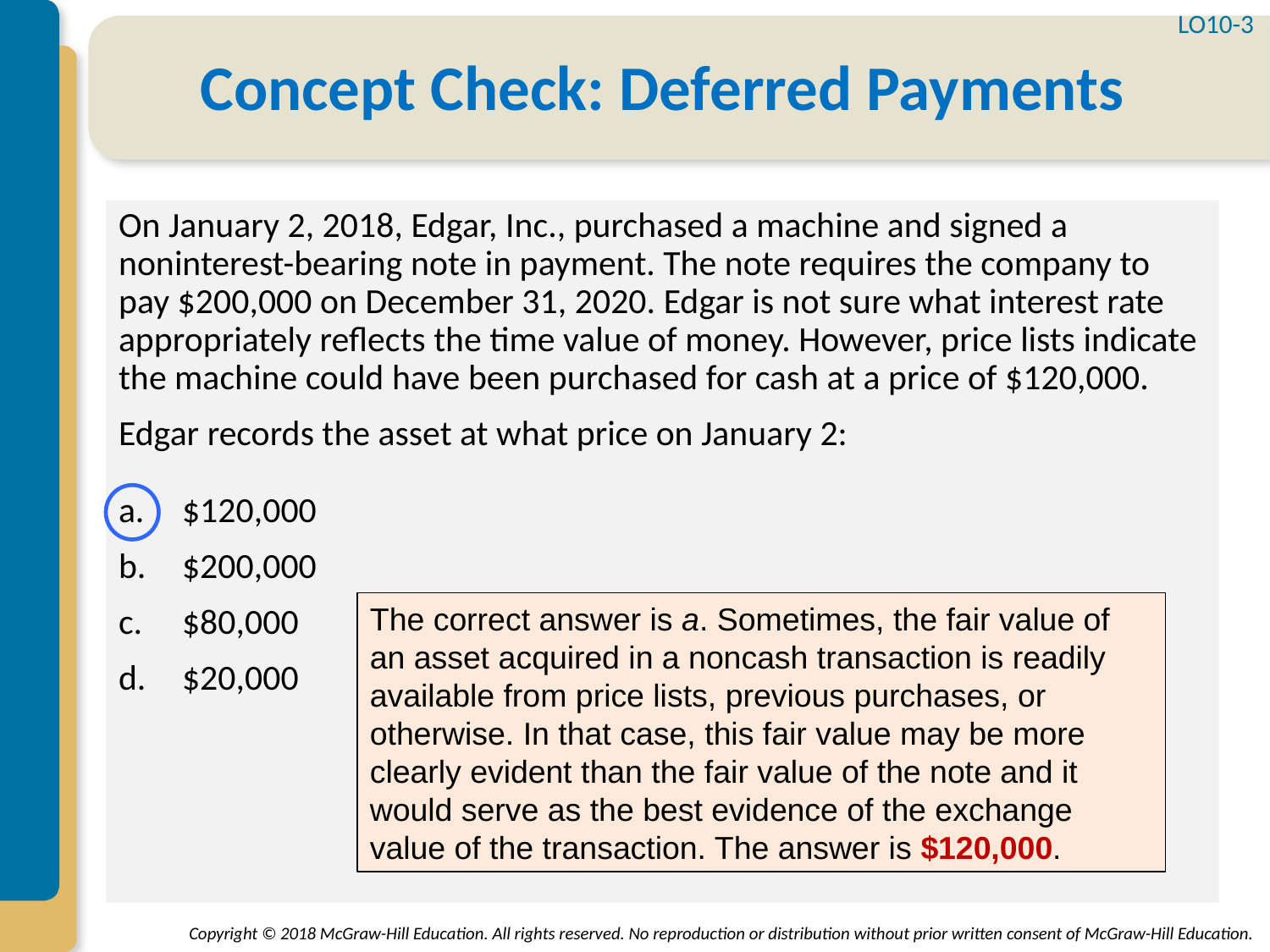

LO10-3
# Concept Check: Deferred Payments
On January 2, 2018, Edgar, Inc., purchased a machine and signed a noninterest-bearing note in payment. The note requires the company to pay $200,000 on December 31, 2020. Edgar is not sure what interest rate appropriately reflects the time value of money. However, price lists indicate the machine could have been purchased for cash at a price of $120,000.
Edgar records the asset at what price on January 2:
$120,000
$200,000
$80,000
$20,000

The correct answer is a. Sometimes, the fair value of an asset acquired in a noncash transaction is readily available from price lists, previous purchases, or otherwise. In that case, this fair value may be more clearly evident than the fair value of the note and it would serve as the best evidence of the exchange value of the transaction. The answer is $120,000.